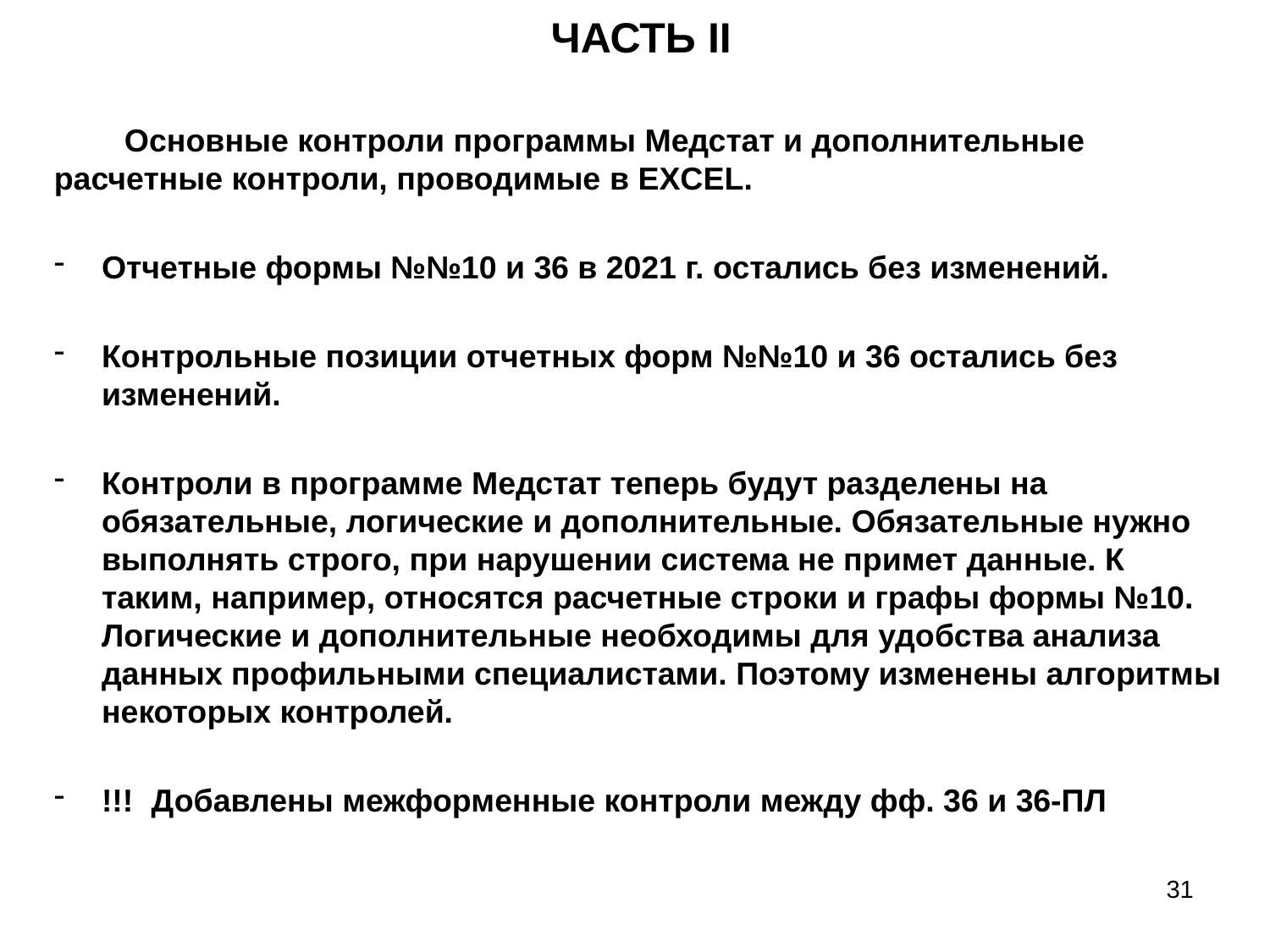

# ЧАСТЬ II
         Основные контроли программы Медстат и дополнительные расчетные контроли, проводимые в EXCEL.

Отчетные формы №№10 и 36 в 2021 г. остались без изменений.

Контрольные позиции отчетных форм №№10 и 36 остались без изменений.

Контроли в программе Медстат теперь будут разделены на обязательные, логические и дополнительные. Обязательные нужно выполнять строго, при нарушении система не примет данные. К таким, например, относятся расчетные строки и графы формы №10. Логические и дополнительные необходимы для удобства анализа данных профильными специалистами. Поэтому изменены алгоритмы некоторых контролей.

!!!  Добавлены межформенные контроли между фф. 36 и 36-ПЛ

31